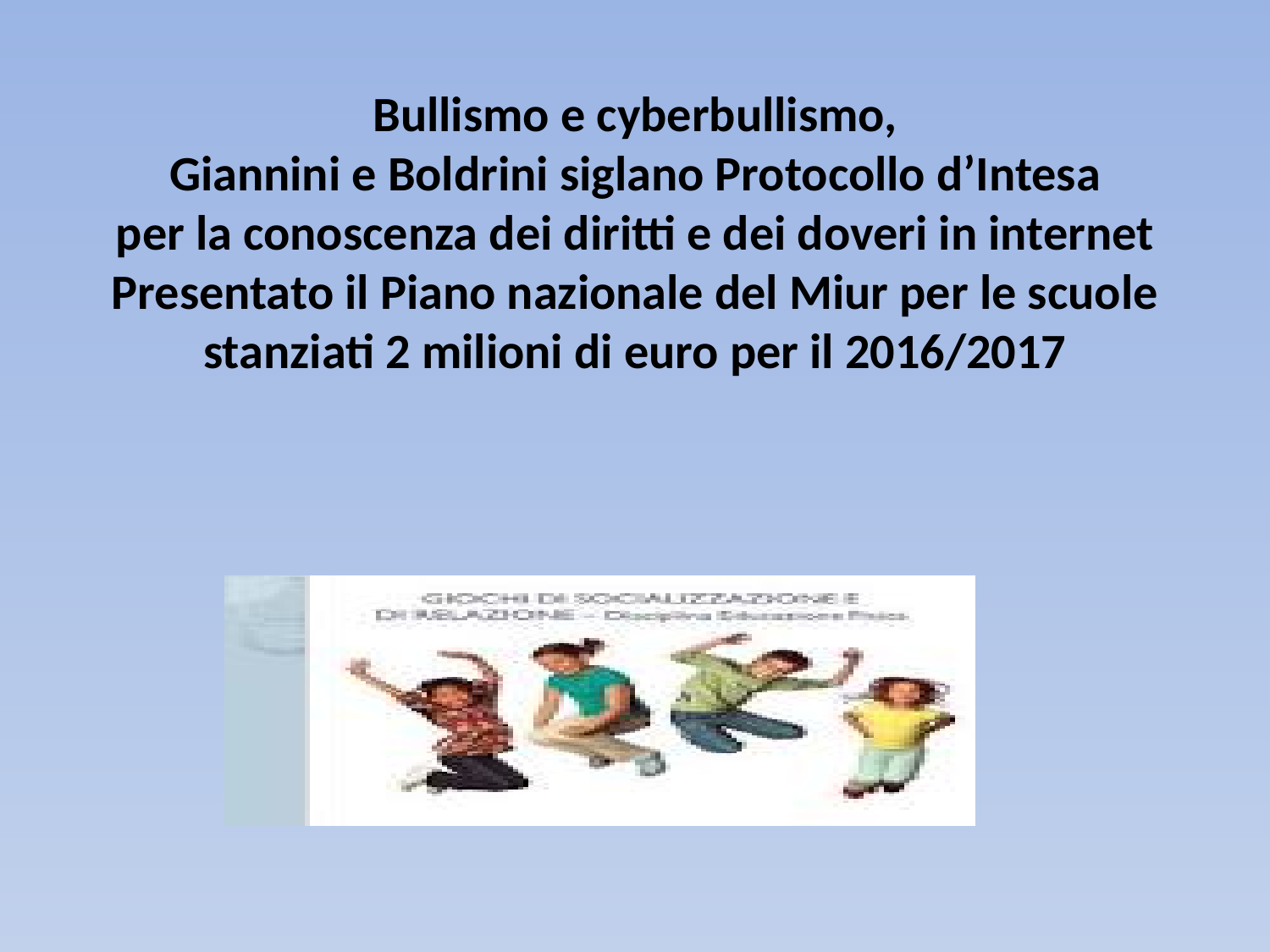

Bullismo e cyberbullismo,
Giannini e Boldrini siglano Protocollo d’Intesa
per la conoscenza dei diritti e dei doveri in internet
Presentato il Piano nazionale del Miur per le scuole
stanziati 2 milioni di euro per il 2016/2017